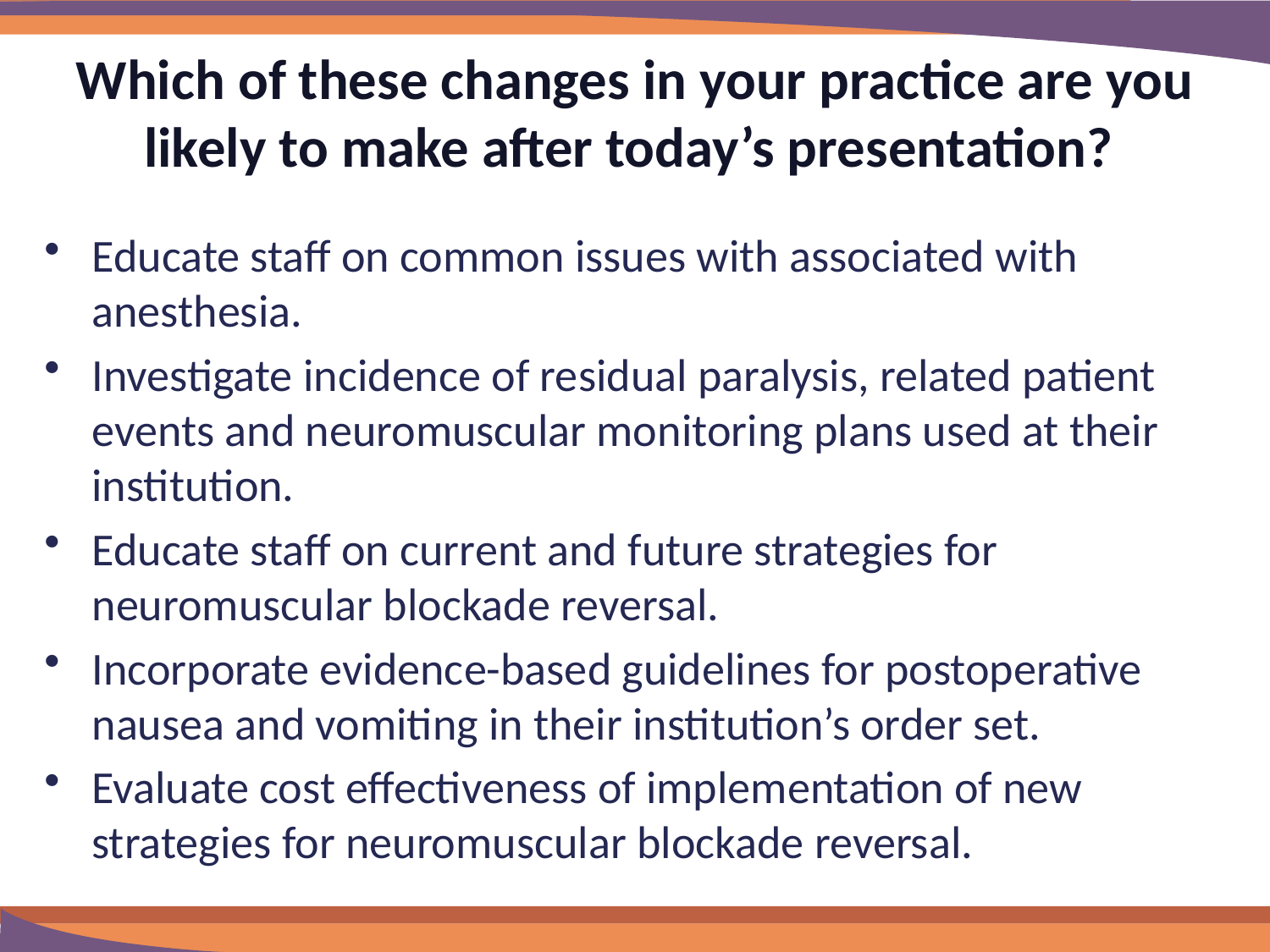

# Which of these changes in your practice are you likely to make after today’s presentation?
Educate staff on common issues with associated with anesthesia.
Investigate incidence of residual paralysis, related patient events and neuromuscular monitoring plans used at their institution.
Educate staff on current and future strategies for neuromuscular blockade reversal.
Incorporate evidence-based guidelines for postoperative nausea and vomiting in their institution’s order set.
Evaluate cost effectiveness of implementation of new strategies for neuromuscular blockade reversal.